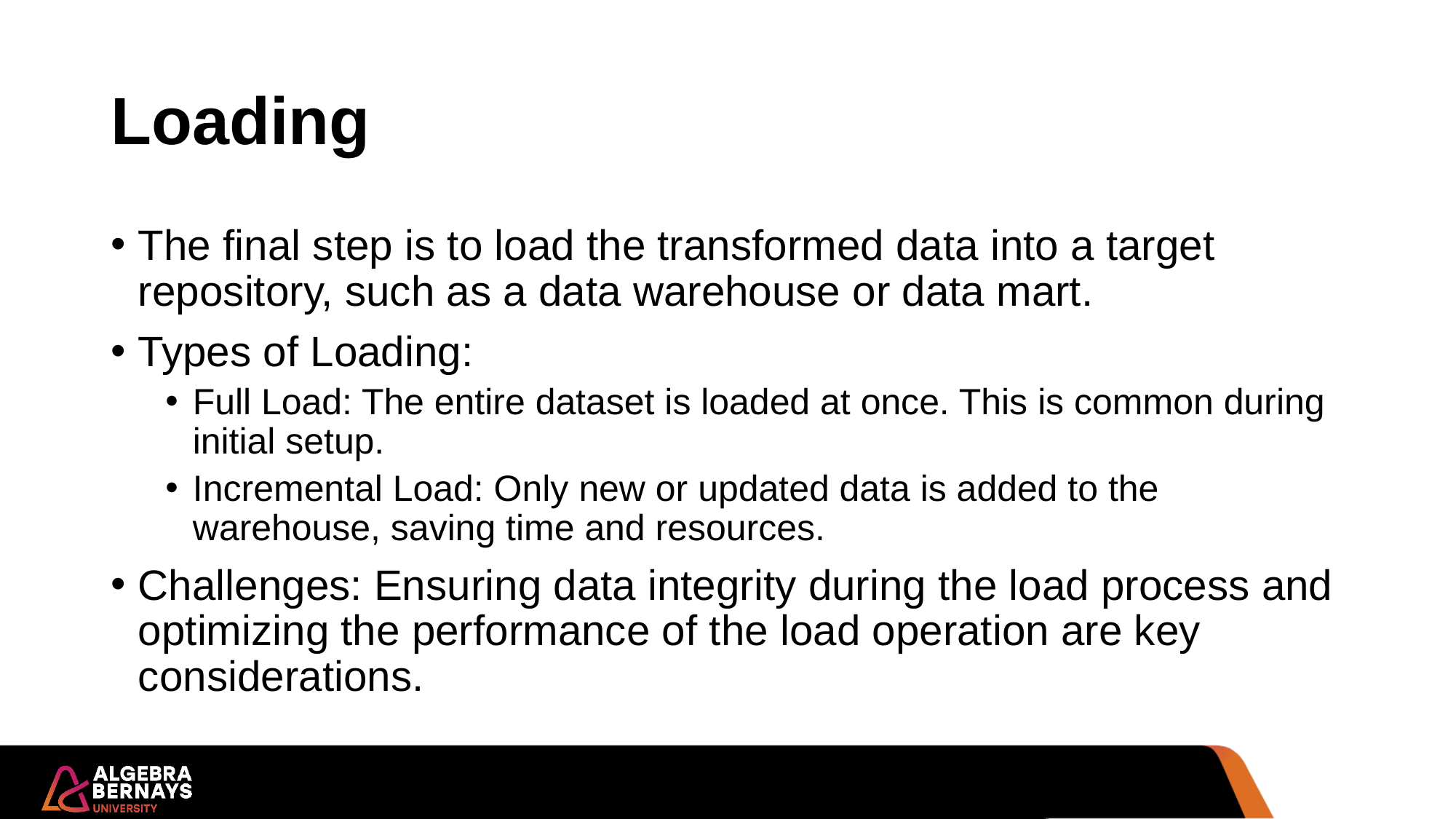

# Loading
The final step is to load the transformed data into a target repository, such as a data warehouse or data mart.
Types of Loading:
Full Load: The entire dataset is loaded at once. This is common during initial setup.
Incremental Load: Only new or updated data is added to the warehouse, saving time and resources.
Challenges: Ensuring data integrity during the load process and optimizing the performance of the load operation are key considerations.